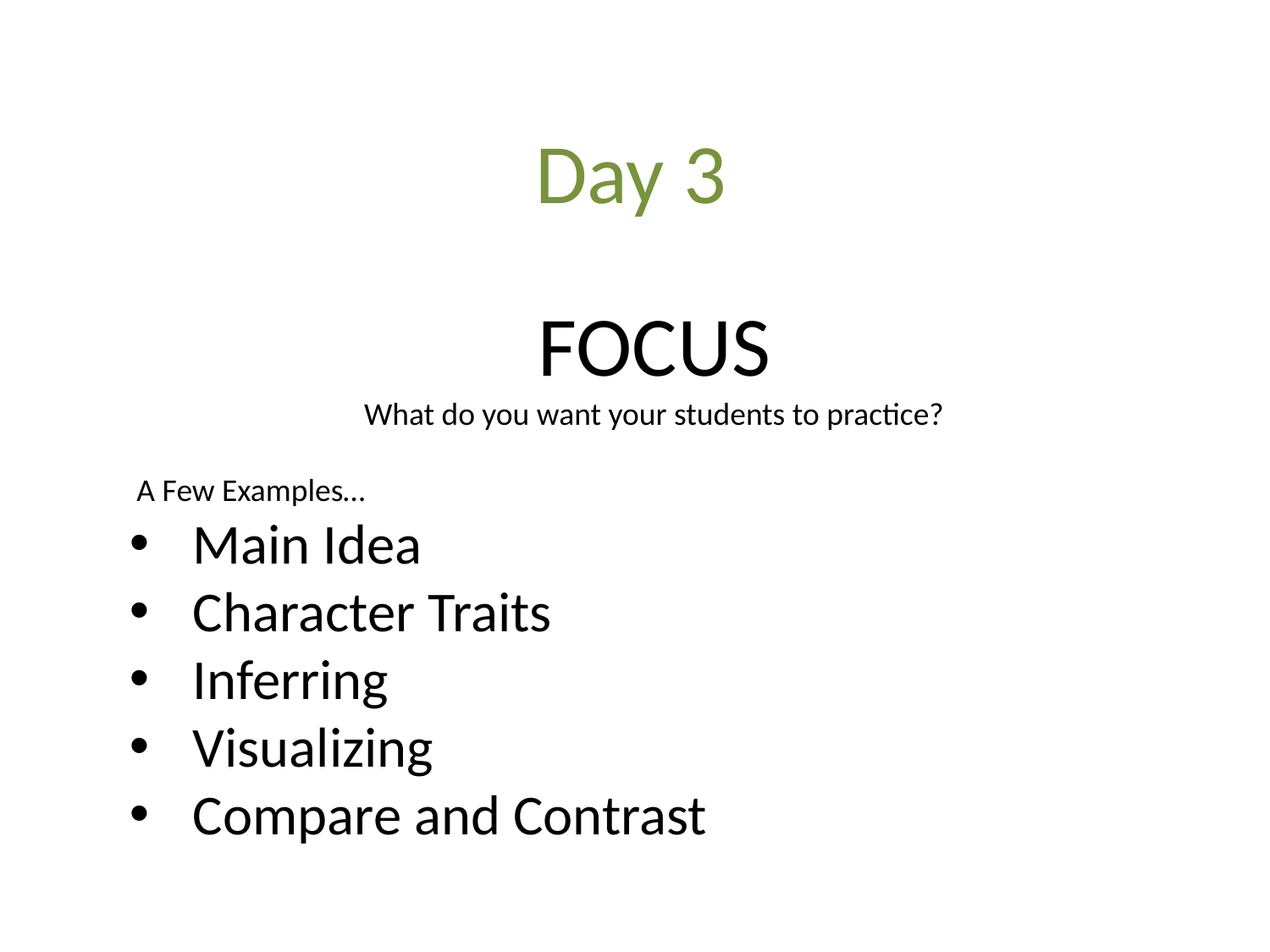

Day 3
FOCUS
What do you want your students to practice?

 A Few Examples…
Main Idea
Character Traits
Inferring
Visualizing
Compare and Contrast